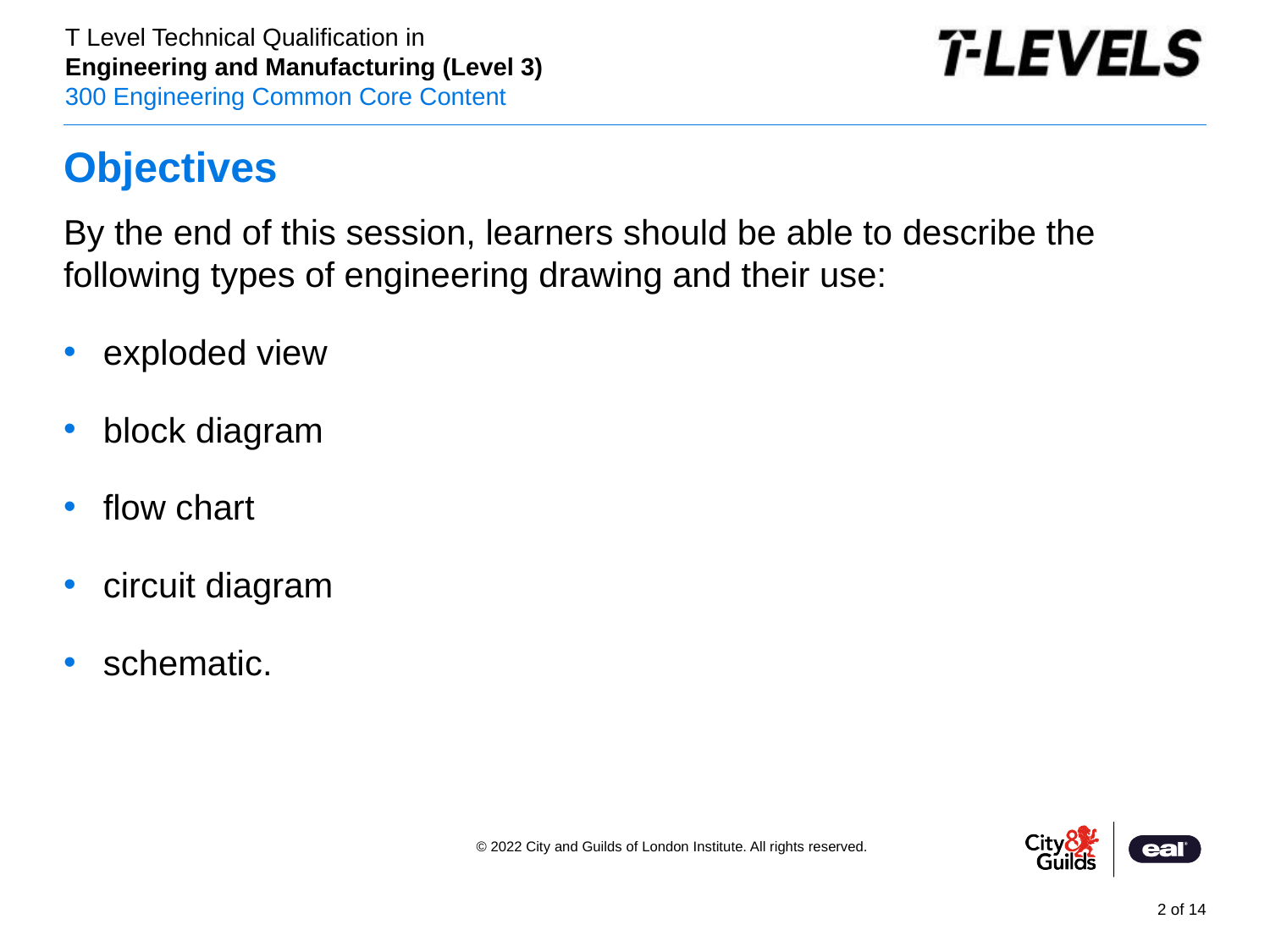

# Objectives

PowerPoint presentation
By the end of this session, learners should be able to describe the following types of engineering drawing and their use:
exploded view
block diagram
flow chart
circuit diagram
schematic.